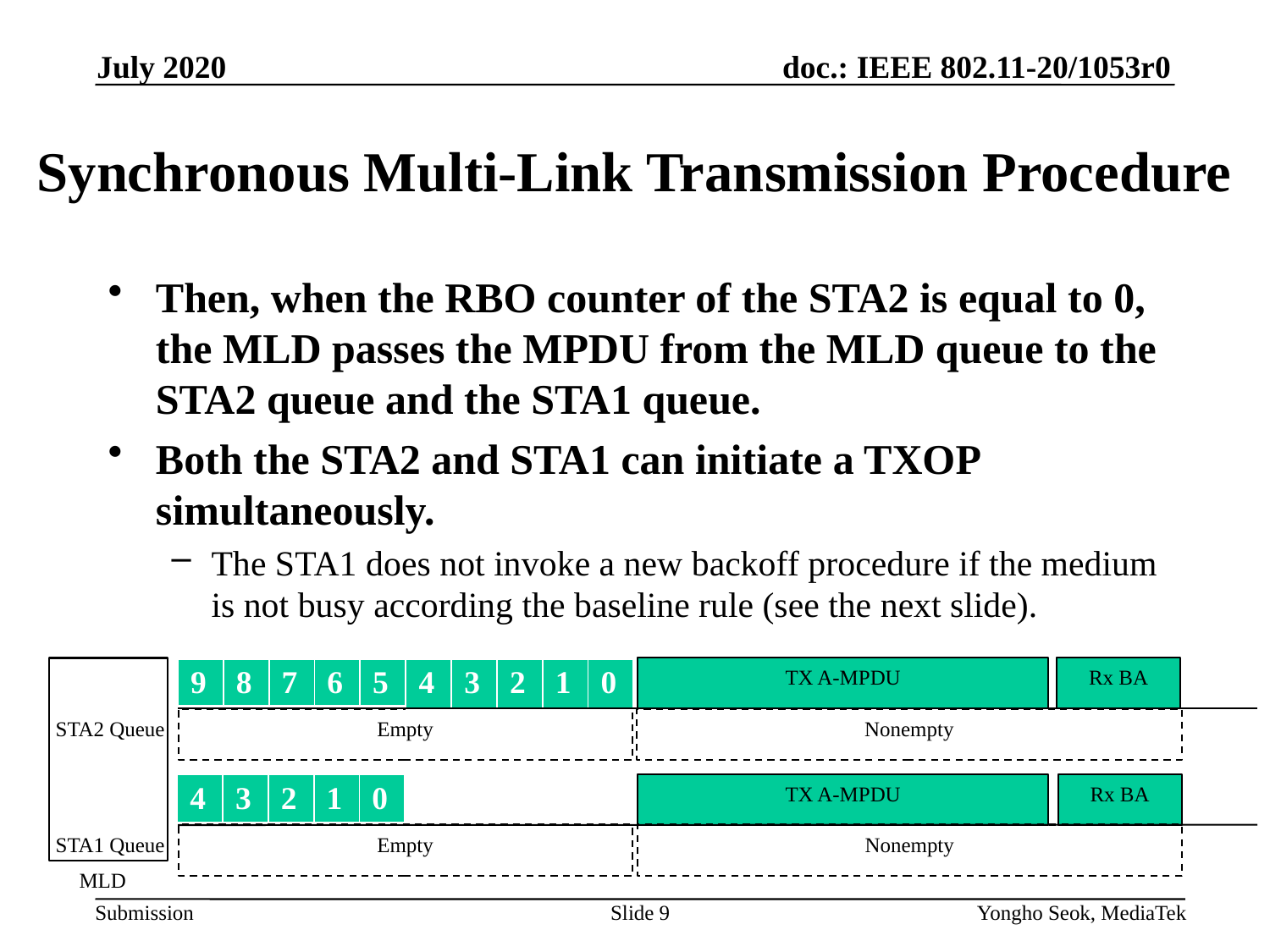

July 2020
# Synchronous Multi-Link Transmission Procedure
Then, when the RBO counter of the STA2 is equal to 0, the MLD passes the MPDU from the MLD queue to the STA2 queue and the STA1 queue.
Both the STA2 and STA1 can initiate a TXOP simultaneously.
The STA1 does not invoke a new backoff procedure if the medium is not busy according the baseline rule (see the next slide).
TX A-MPDU
Rx BA

| 9 | 8 | 7 | 6 | 5 |
| --- | --- | --- | --- | --- |
| 4 | 3 | 2 | 1 | 0 |
| --- | --- | --- | --- | --- |
Empty
Nonempty
STA2 Queue
Rx BA
| 4 | 3 | 2 | 1 | 0 |
| --- | --- | --- | --- | --- |
TX A-MPDU
Empty
Nonempty
STA1 Queue
MLD
Slide 9
Yongho Seok, MediaTek